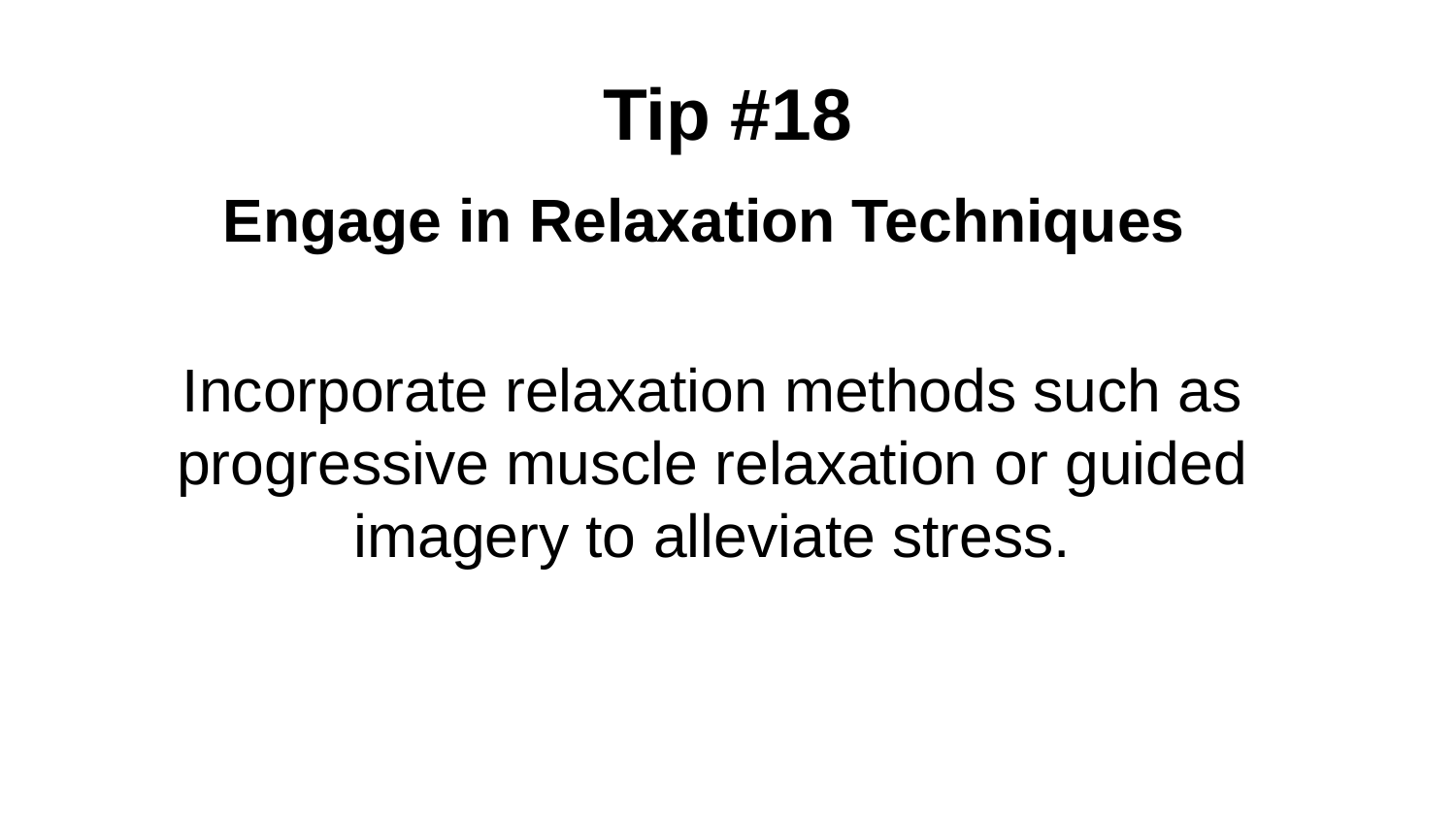

# Tip #18

Engage in Relaxation Techniques

Incorporate relaxation methods such as progressive muscle relaxation or guided imagery to alleviate stress.